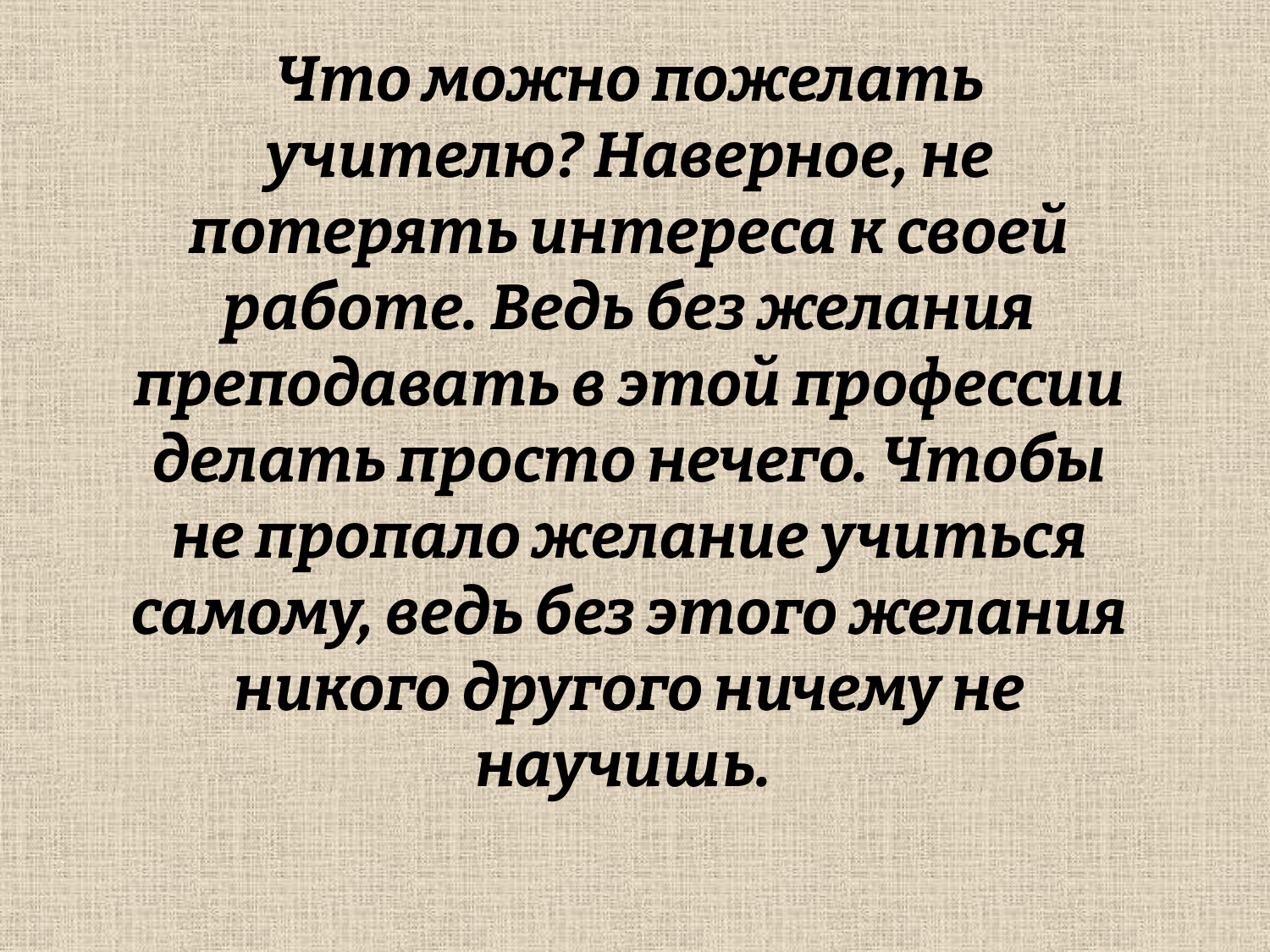

Что можно пожелать учителю? Наверное, не потерять интереса к своей работе. Ведь без желания преподавать в этой профессии делать просто нечего. Чтобы не пропало желание учиться самому, ведь без этого желания никого другого ничему не научишь.